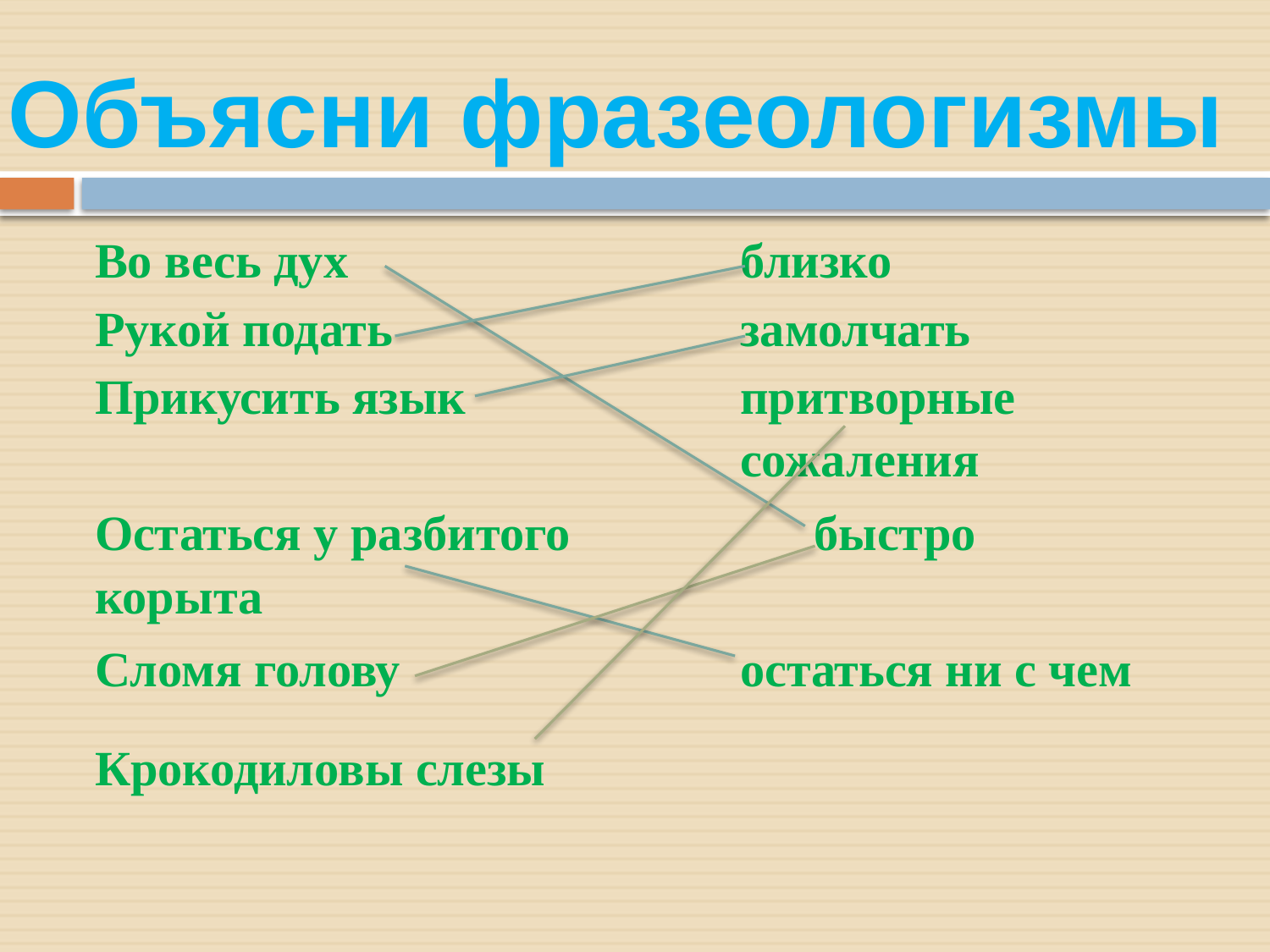

Объясни фразеологизмы
| Во весь дух | близко |
| --- | --- |
| Рукой подать | замолчать |
| Прикусить язык | притворные сожаления |
| Остаться у разбитого корыта | быстро |
| Сломя голову | остаться ни с чем |
| Крокодиловы слезы |  |